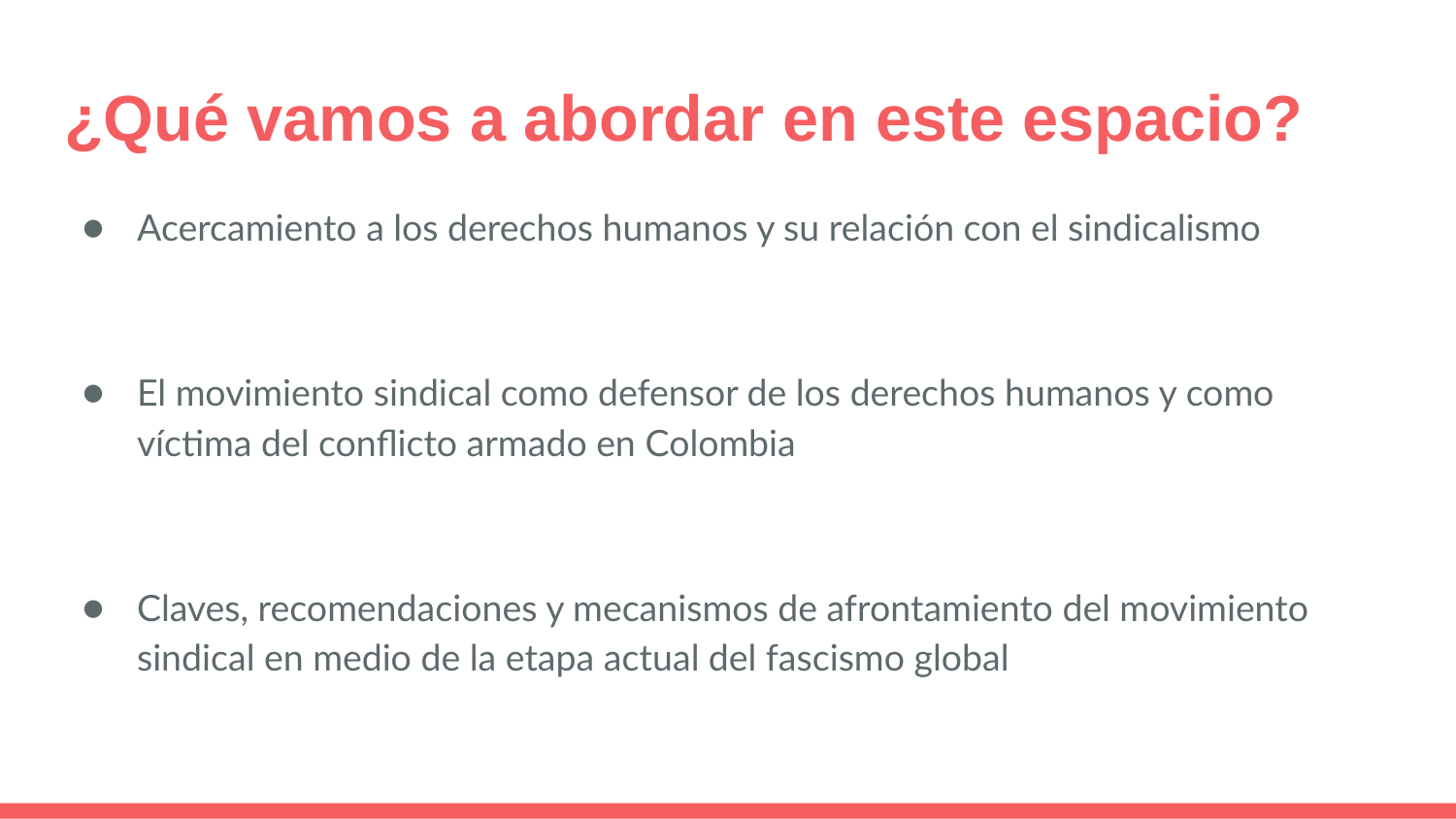

# ¿Qué vamos a abordar en este espacio?
Acercamiento a los derechos humanos y su relación con el sindicalismo

El movimiento sindical como defensor de los derechos humanos y como víctima del conflicto armado en Colombia

Claves, recomendaciones y mecanismos de afrontamiento del movimiento sindical en medio de la etapa actual del fascismo global